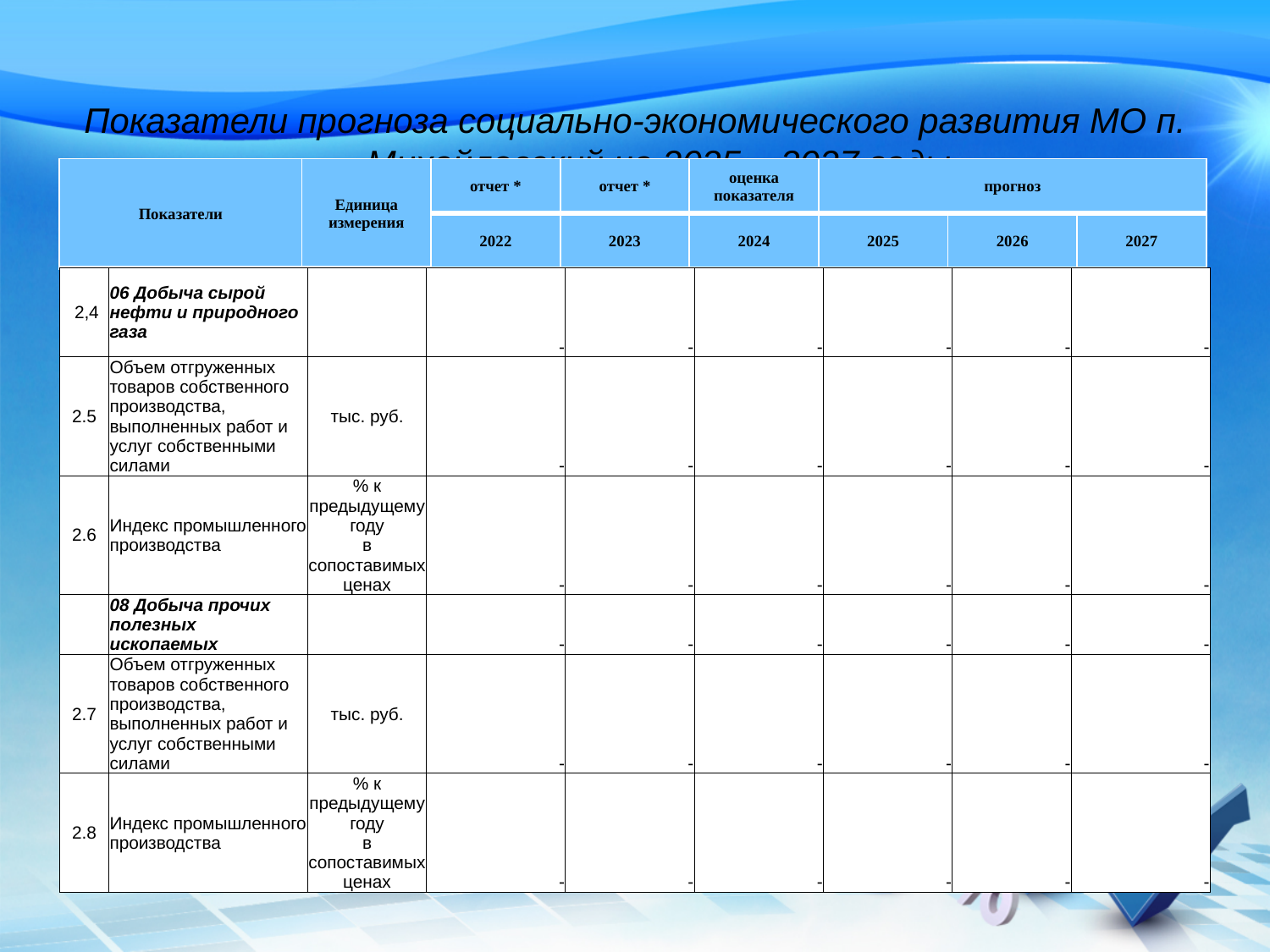

# Показатели прогноза социально-экономического развития МО п. Михайловский на 2025 – 2027 годы
| Показатели | Единица измерения | отчет \* | отчет \* | оценка показателя | прогноз |  |  |
| --- | --- | --- | --- | --- | --- | --- | --- |
|  |  | 2022 | 2023 | 2024 | 2025 | 2026 | 2027 |

| 2,4 | 06 Добыча сырой нефти и природного газа |  | - | - | - | - | - | - |
| --- | --- | --- | --- | --- | --- | --- | --- | --- |
| 2.5 | Объем отгруженных товаров собственного производства, выполненных работ и услуг собственными силами | тыс. руб. | - | - | - | - | - | - |
| 2.6 | Индекс промышленного производства | % к предыдущему году в сопоставимых ценах | - | - | - | - | - | - |
|  | 08 Добыча прочих полезных ископаемых |  | - | - | - | - | - | - |
| 2.7 | Объем отгруженных товаров собственного производства, выполненных работ и услуг собственными силами | тыс. руб. | - | - | - | - | - | - |
| 2.8 | Индекс промышленного производства | % к предыдущему году в сопоставимых ценах | - | - | - | - | - | - |